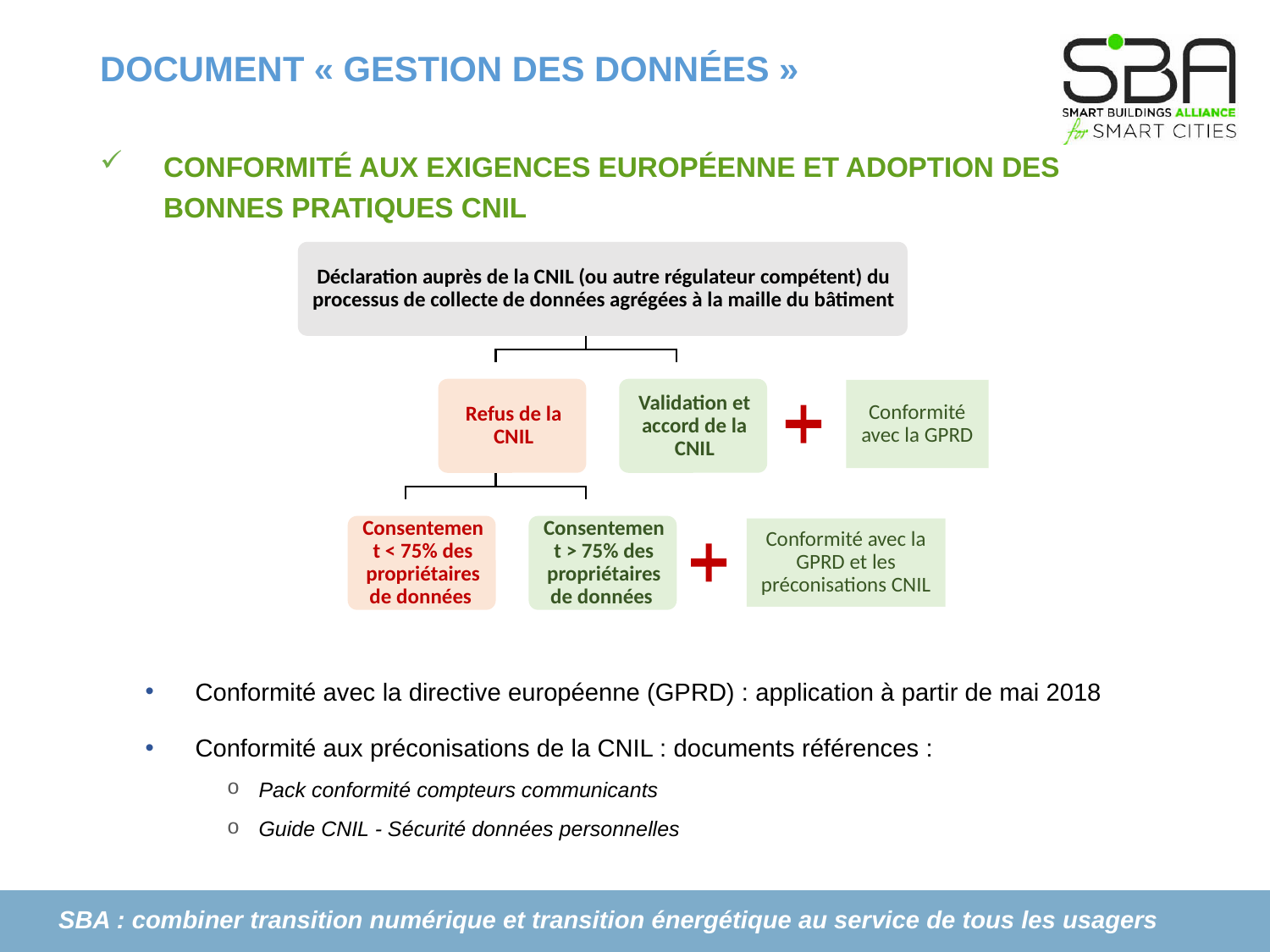

# DOCUMENT « GESTION DES DONNÉES »
Conformité aux exigences européenne et adoption des bonnes pratiques CNIL

Conformité avec la directive européenne (GPRD) : application à partir de mai 2018
Conformité aux préconisations de la CNIL : documents références :
Pack conformité compteurs communicants
Guide CNIL - Sécurité données personnelles
Déclaration auprès de la CNIL (ou autre régulateur compétent) du processus de collecte de données agrégées à la maille du bâtiment
Refus de la CNIL
Consentement < 75% des propriétaires de données
Consentement > 75% des propriétaires de données
Validation et accord de la CNIL
Conformité avec la GPRD

Conformité avec la GPRD et les préconisations CNIL